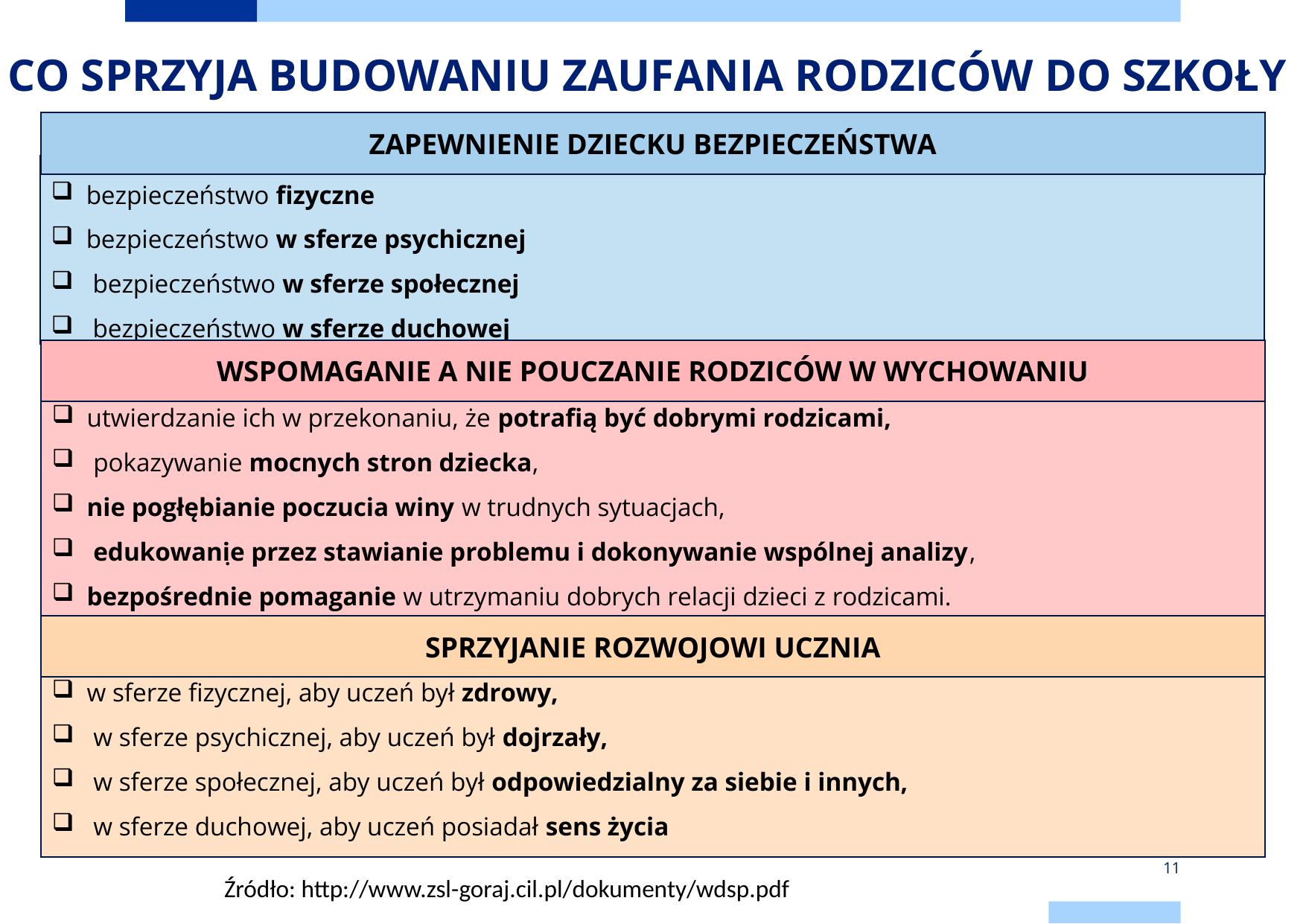

# CO SPRZYJA BUDOWANIU ZAUFANIA RODZICÓW DO SZKOŁY
ZAPEWNIENIE DZIECKU BEZPIECZEŃSTWA

bezpieczeństwo fizyczne
bezpieczeństwo w sferze psychicznej
 bezpieczeństwo w sferze społecznej
 bezpieczeństwo w sferze duchowej

WSPOMAGANIE A NIE POUCZANIE RODZICÓW W WYCHOWANIU

utwierdzanie ich w przekonaniu, że potrafią być dobrymi rodzicami,
 pokazywanie mocnych stron dziecka,
nie pogłębianie poczucia winy w trudnych sytuacjach,
 edukowanie przez stawianie problemu i dokonywanie wspólnej analizy,
bezpośrednie pomaganie w utrzymaniu dobrych relacji dzieci z rodzicami.

.

Źródło: http://www.zsl-goraj.cil.pl/dokumenty/wdsp.pdf

w sferze fizycznej, aby uczeń był zdrowy,
 w sferze psychicznej, aby uczeń był dojrzały,
 w sferze społecznej, aby uczeń był odpowiedzialny za siebie i innych,
 w sferze duchowej, aby uczeń posiadał sens życia
SPRZYJANIE ROZWOJOWI UCZNIA
11